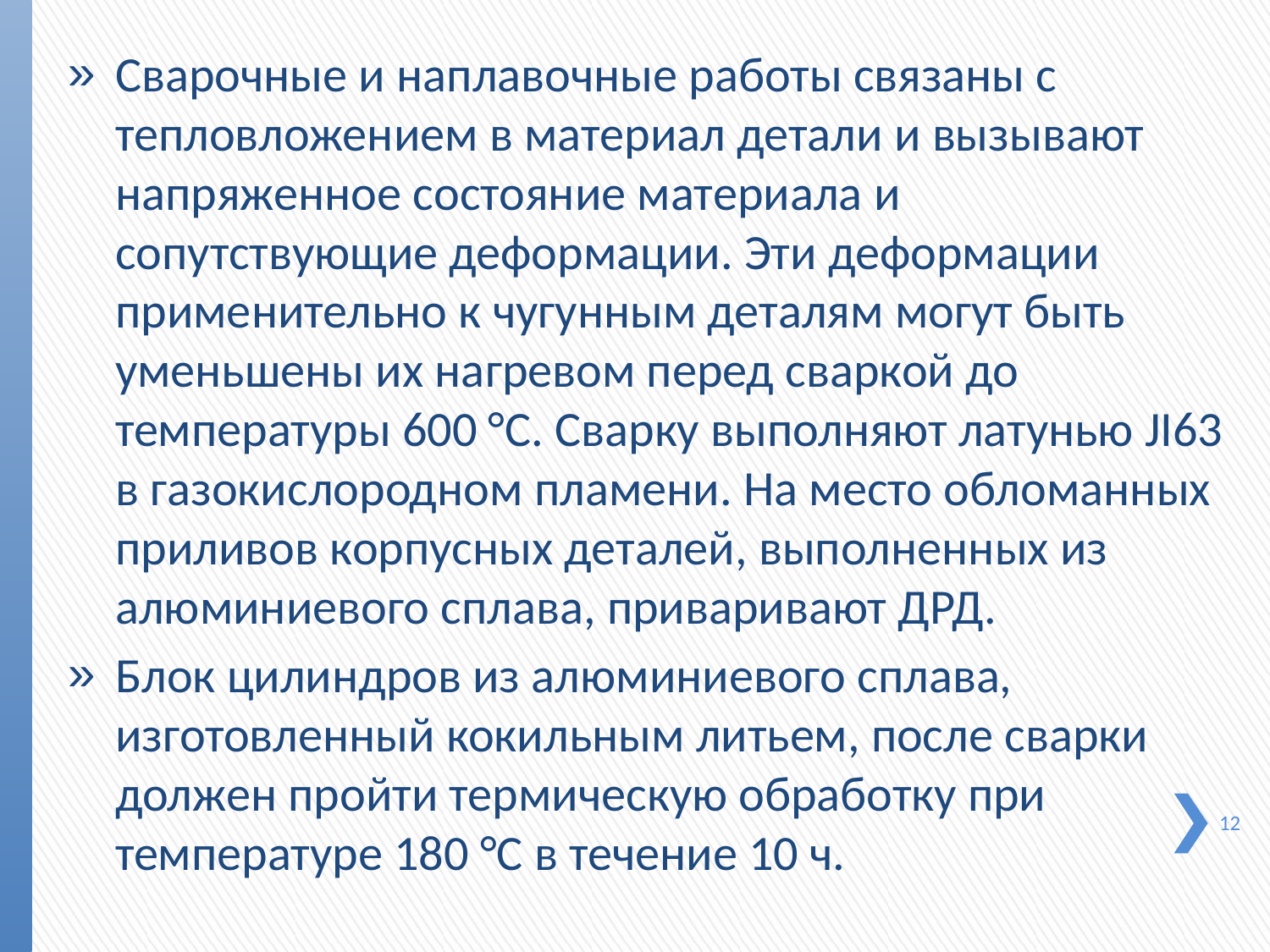

Сварочные и наплавочные работы связаны с тепловложением в материал детали и вызывают напряженное состояние материала и сопутствующие деформации. Эти деформации применительно к чугунным деталям могут быть уменьшены их нагревом перед сваркой до температуры 600 °С. Сварку выполняют латунью JI63 в газокислородном пламени. На место обломанных приливов корпусных деталей, выполненных из алюминиевого сплава, приваривают ДРД.
Блок цилиндров из алюминиевого сплава, изготовленный кокильным литьем, после сварки должен пройти термическую обработку при температуре 180 °С в течение 10 ч.
12